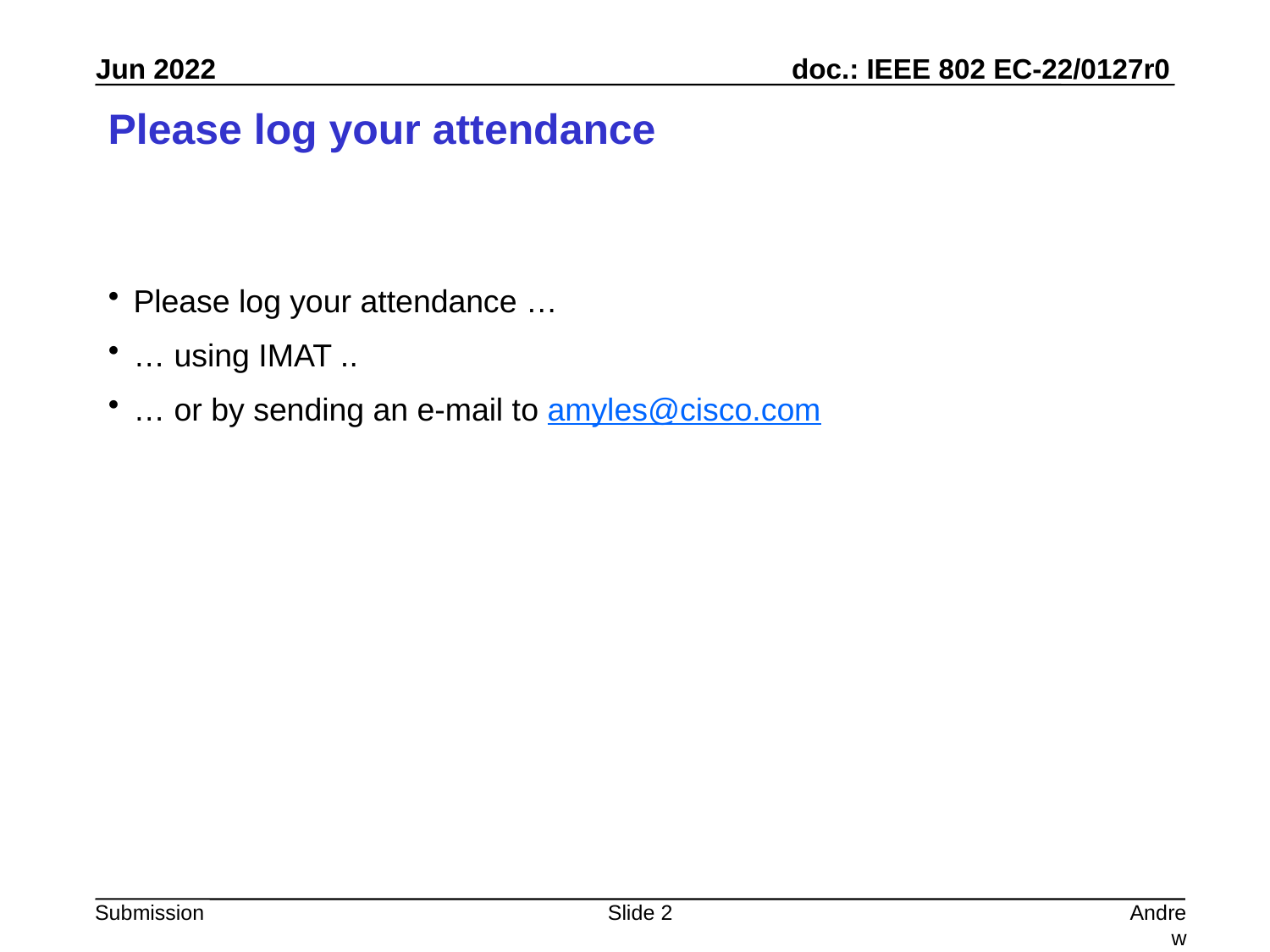

# Please log your attendance
Please log your attendance …
… using IMAT ..
… or by sending an e-mail to amyles@cisco.com
Slide 2
Andrew Myles, Cisco